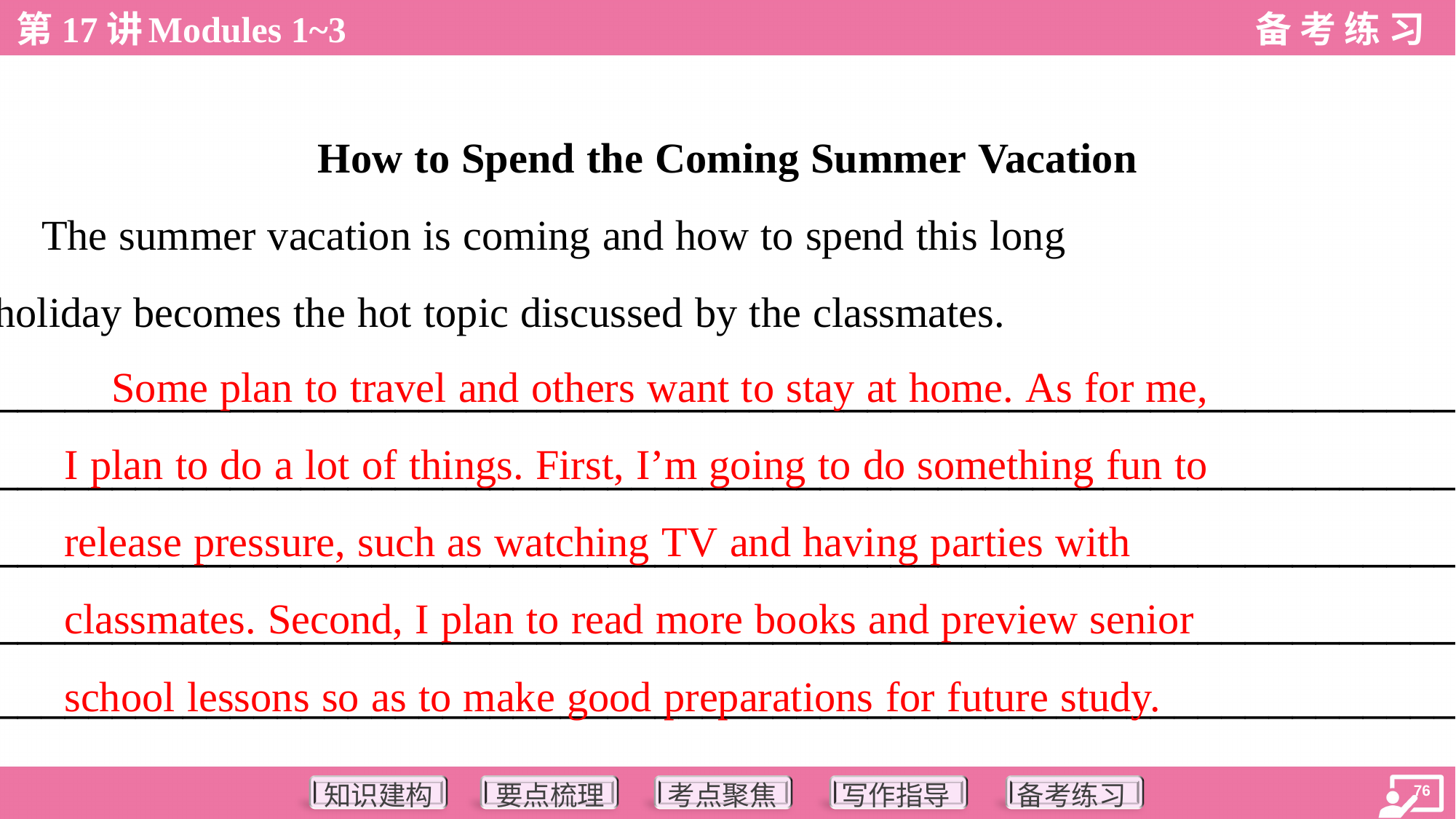

How to Spend the Coming Summer Vacation
    The summer vacation is coming and how to spend this long
holiday becomes the hot topic discussed by the classmates.
______________________________________________________________
______________________________________________________________
______________________________________________________________
______________________________________________________________
______________________________________________________________
    Some plan to travel and others want to stay at home. As for me,
I plan to do a lot of things. First, I’m going to do something fun to
release pressure, such as watching TV and having parties with
classmates. Second, I plan to read more books and preview senior
school lessons so as to make good preparations for future study.